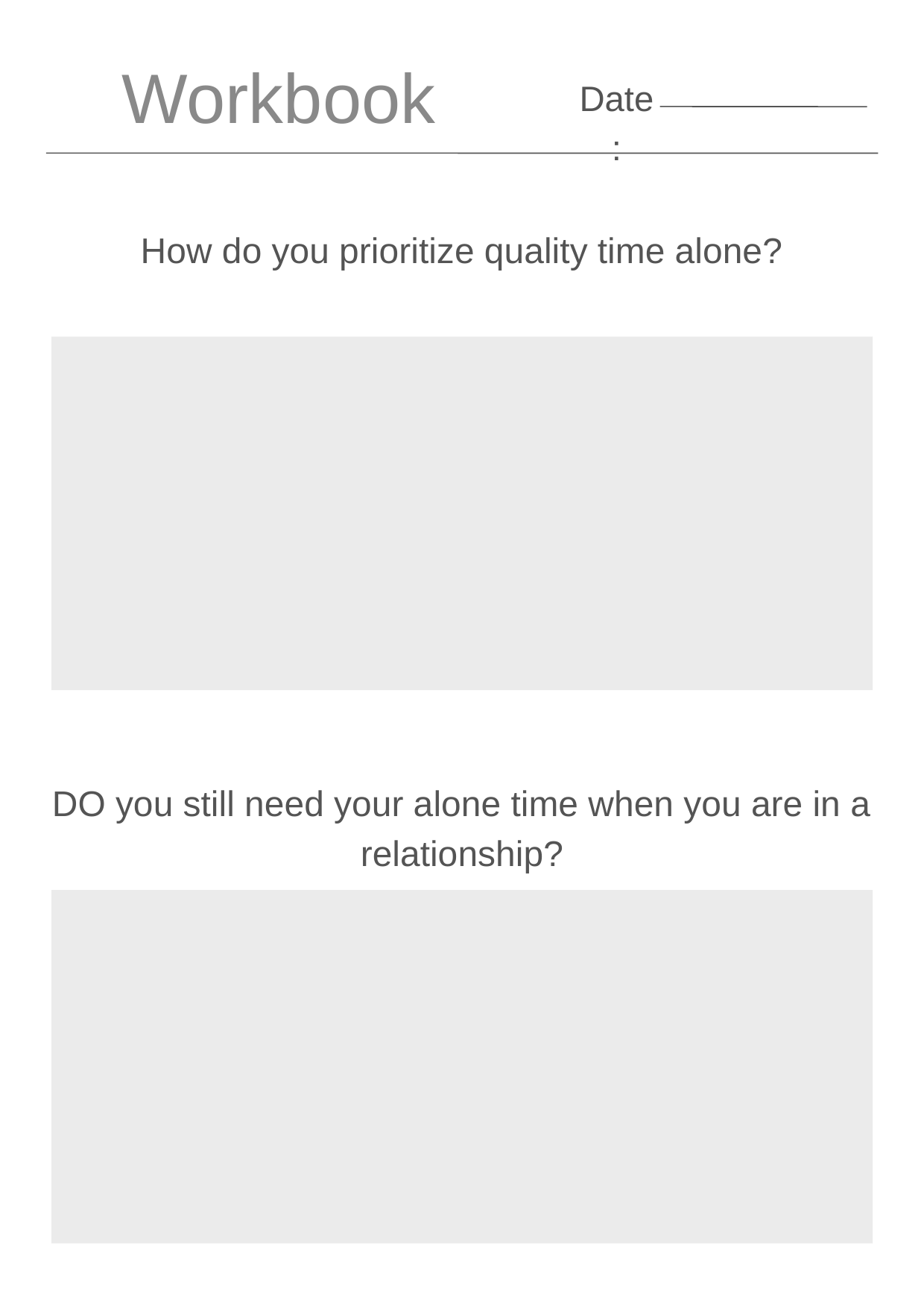

Workbook
Date:

How do you prioritize quality time alone?

DO you still need your alone time when you are in a relationship?